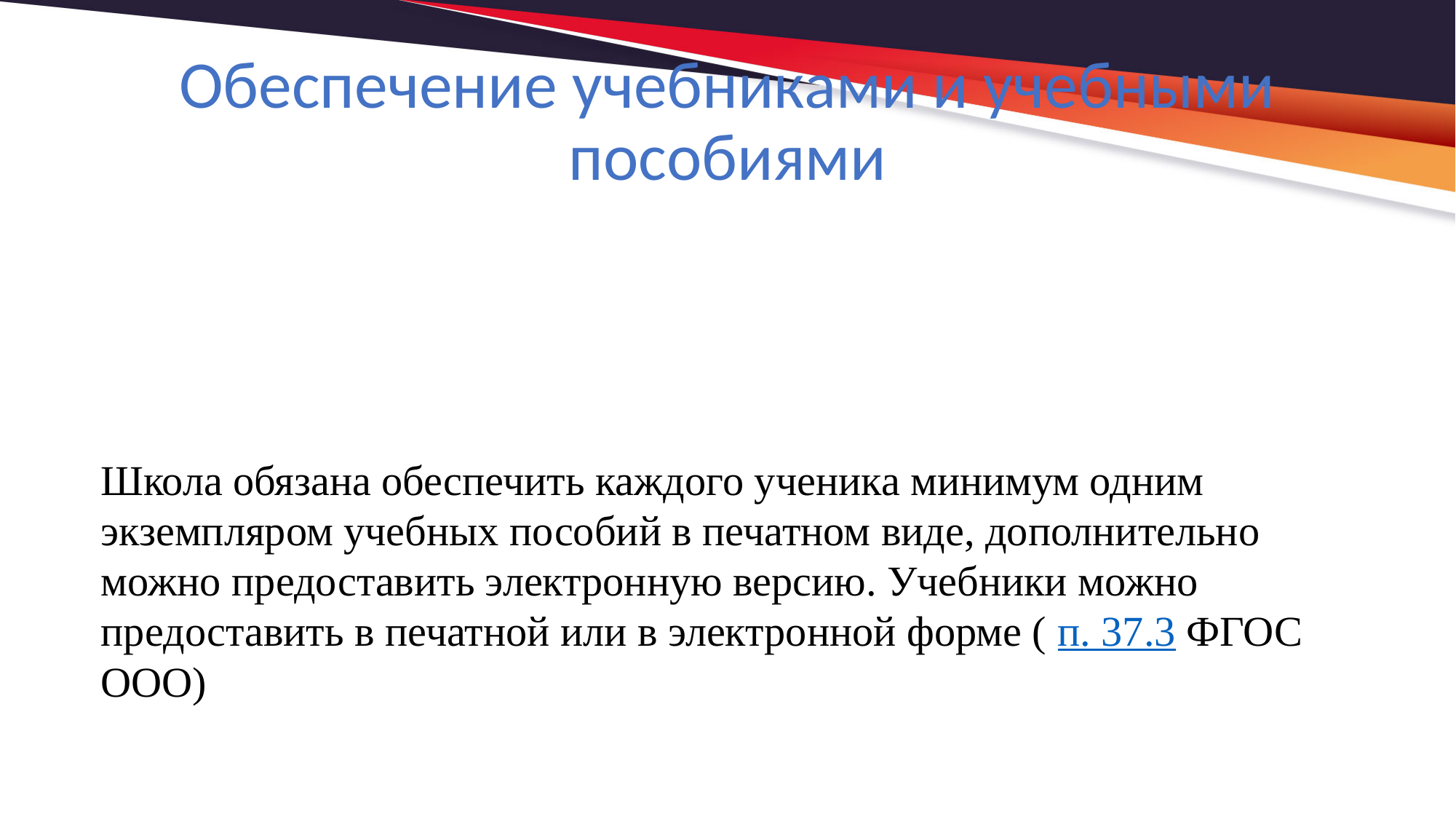

# Обеспечение учебниками и учебными пособиями
| Школа обязана обеспечить каждого ученика минимум одним экземпляром учебных пособий в печатном виде, дополнительно можно предоставить электронную версию. Учебники можно предоставить в печатной или в электронной форме ( п. 37.3 ФГОС ООО) |
| --- |